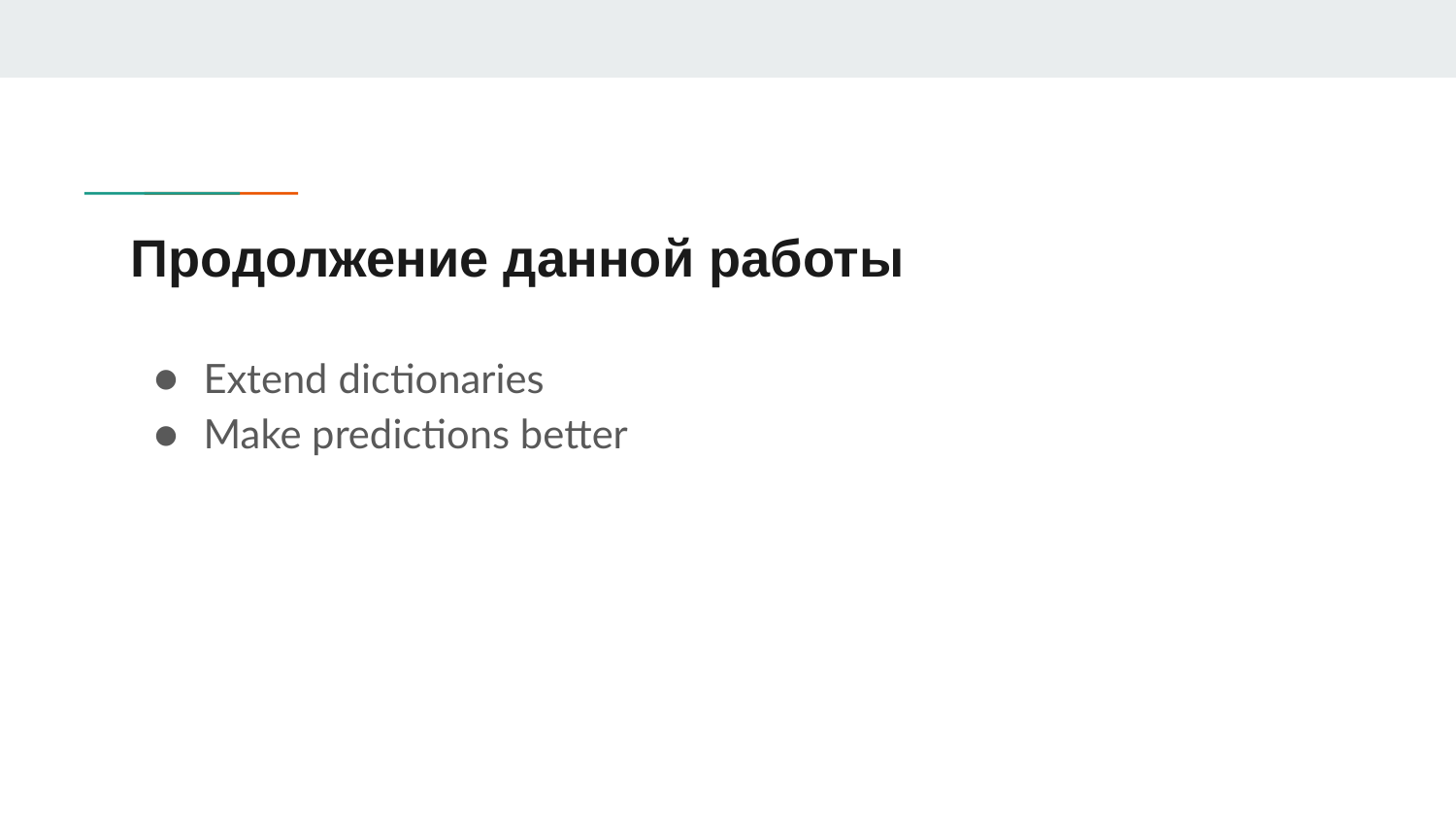

# Продолжение данной работы
Extend dictionaries
Make predictions better